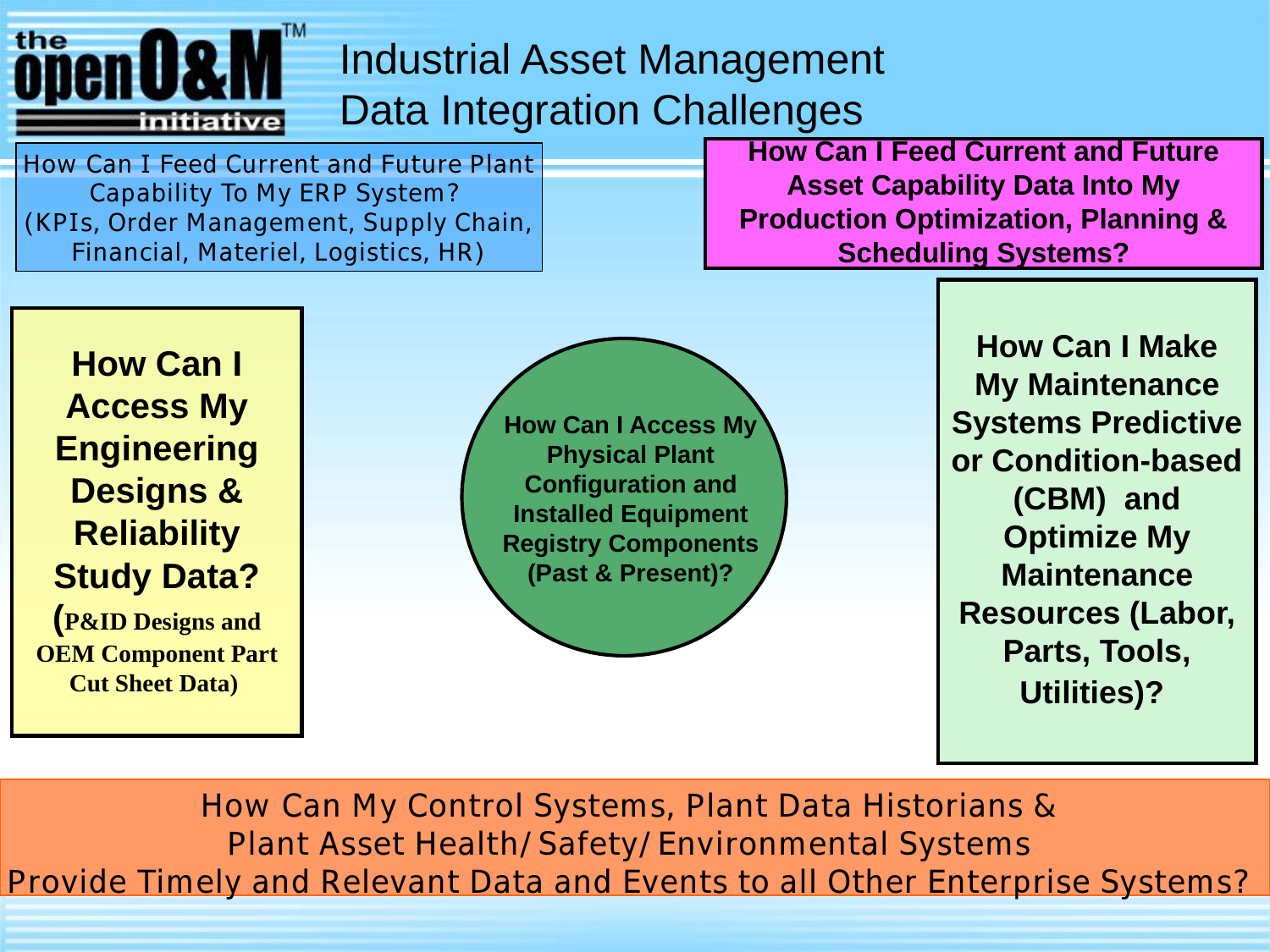

# Industrial Asset Management Data Integration Challenges
How Can I Feed Current and Future Asset Capability Data Into My Production Optimization, Planning & Scheduling Systems?
How Can I Feed Current and Future Plant
Capability To My ERP System?
(KPIs, Order Management, Supply Chain,
Financial, Materiel, Logistics, HR)
How Can I Make My Maintenance Systems Predictive or Condition-based (CBM)  and Optimize My Maintenance Resources (Labor, Parts, Tools, Utilities)?
How Can I Access My Engineering Designs & Reliability Study Data? (P&ID Designs and OEM Component Part Cut Sheet Data)

How Can I Access My Physical Plant Configuration and Installed Equipment Registry Components (Past & Present)?
How Can My Control Systems, Plant Data Historians &
Plant Asset Health/Safety/Environmental Systems
Provide Timely and Relevant Data and Events to all Other Enterprise Systems?